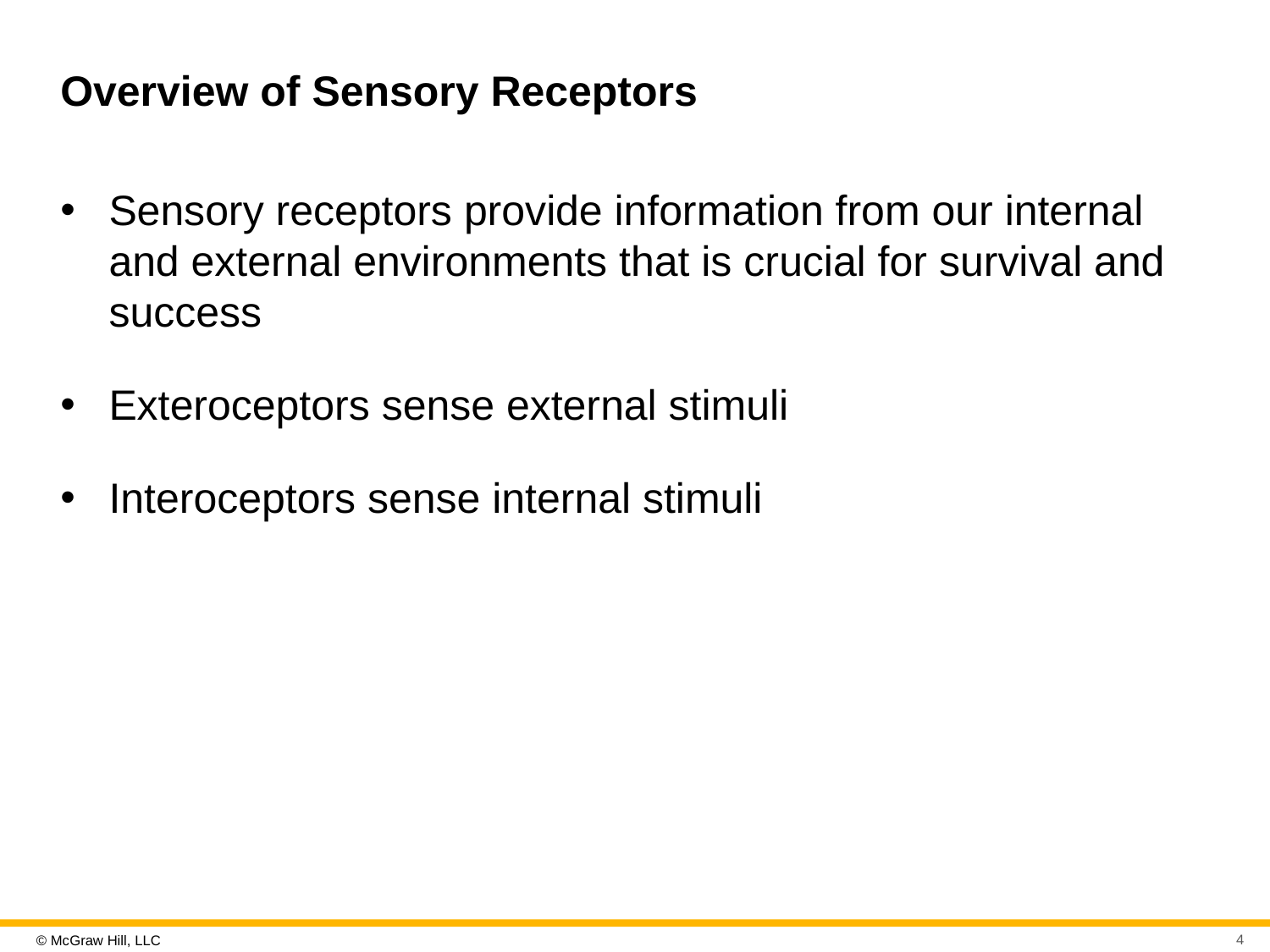

# Overview of Sensory Receptors
Sensory receptors provide information from our internal and external environments that is crucial for survival and success
Exteroceptors sense external stimuli
Interoceptors sense internal stimuli
4